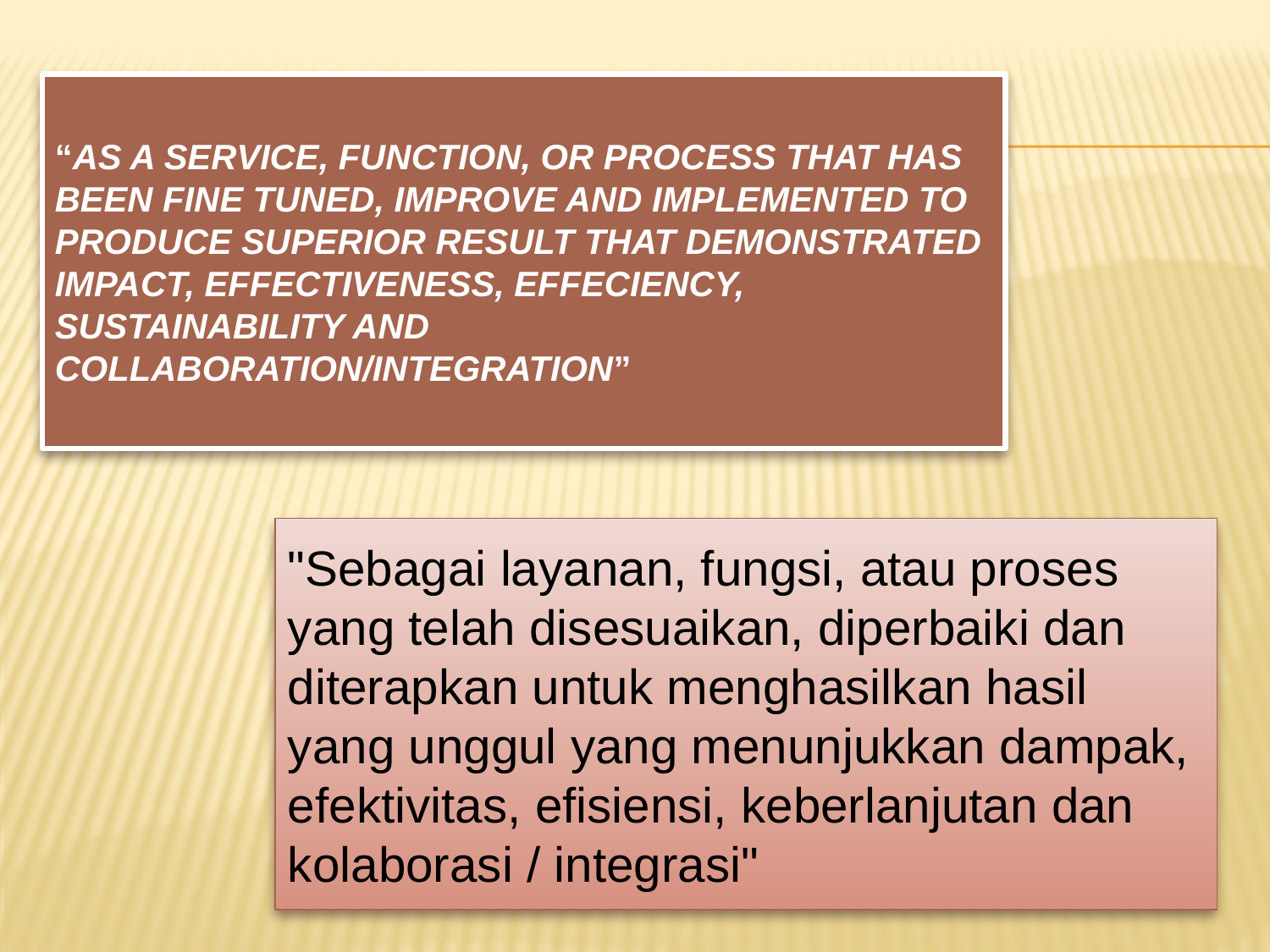

# “As a service, function, or process that has been fine tuned, improve and implemented to produce superior result that demonstrated impact, effectiveness, effeciency, sustainability and collaboration/integration”
"Sebagai layanan, fungsi, atau proses yang telah disesuaikan, diperbaiki dan diterapkan untuk menghasilkan hasil yang unggul yang menunjukkan dampak, efektivitas, efisiensi, keberlanjutan dan kolaborasi / integrasi"